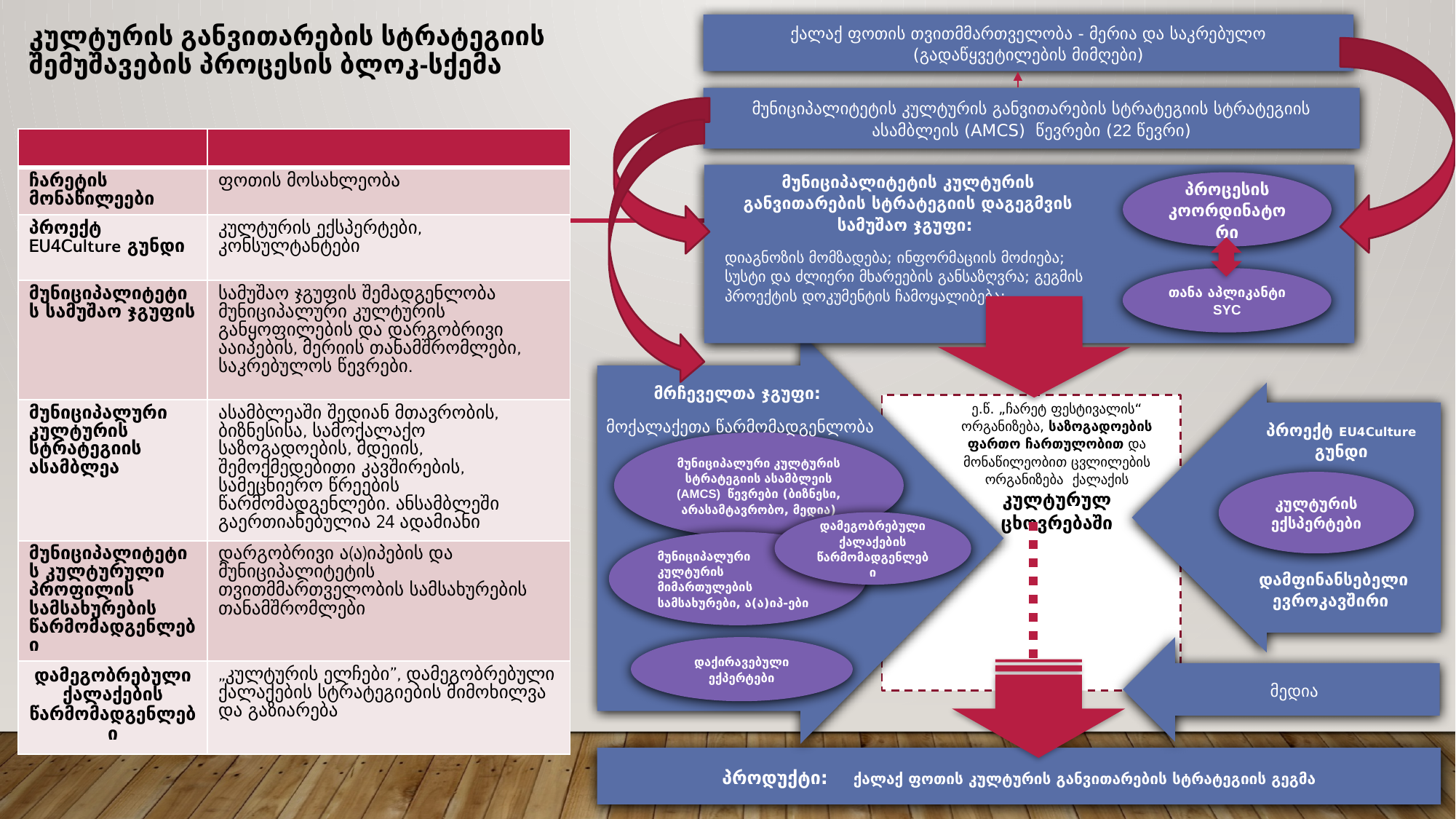

ქალაქ ფოთის თვითმმართველობა - მერია და საკრებულო (გადაწყვეტილების მიმღები)

მუნიციპალიტეტის კულტურის განვითარების სტრატეგიის სტრატეგიის ასამბლეის (AMCS)  წევრები (22 წევრი)

მუნიციპალიტეტის კულტურის განვითარების სტრატეგიის დაგეგმვის სამუშაო ჯგუფი:
დიაგნოზის მომზადება; ინფორმაციის მოძიება; სუსტი და ძლიერი მხარეების განსაზღვრა; გეგმის პროექტის დოკუმენტის ჩამოყალიბება;
პროცესის კოორდინატორი

მრჩეველთა ჯგუფი:
მოქალაქეთა წარმომადგენლობა

ე.წ. „ჩარეტ ფესტივალის“ ორგანიზება, საზოგადოების ფართო ჩართულობით და მონაწილეობით ცვლილების ორგანიზება  ქალაქის კულტურულ ცხოვრებაში

პროექტ EU4Culture გუნდი
მუნიციპალური კულტურის სტრატეგიის ასამბლეის (AMCS)  წევრები (ბიზნესი, არასამტავრობო, მედია)
კულტურის ექსპერტები
დამეგობრებული ქალაქების წარმომადგენლები
მუნიციპალური კულტურის მიმართულების სამსახურები, ა(ა)იპ-ები
დამფინანსებელი ევროკავშირი
მედია
დაქირავებული ექპერტები

პროდუქტი:    ქალაქ ფოთის კულტურის განვითარების სტრატეგიის გეგმა

თანა აპლიკანტი SYC
# კულტურის განვითარების სტრატეგიის შემუშავების პროცესის ბლოკ-სქემა
|  |  |
| --- | --- |
| ჩარეტის მონაწილეები | ფოთის მოსახლეობა |
| პროექტ EU4Culture გუნდი | კულტურის ექსპერტები, კონსულტანტები |
| მუნიციპალიტეტის სამუშაო ჯგუფის | სამუშაო ჯგუფის შემადგენლობა მუნიციპალური კულტურის განყოფილების და დარგობრივი ააიპების, მერიის თანამშრომლები, საკრებულოს წევრები. |
| მუნიციპალური კულტურის სტრატეგიის ასამბლეა | ასამბლეაში შედიან მთავრობის, ბიზნესისა, სამოქალაქო საზოგადოების, მდეიის, შემოქმედებითი კავშირების, სამეცნიერო წრეების წარმომადგენლები. ანსამბლეში გაერთიანებულია 24 ადამიანი |
| მუნიციპალიტეტის კულტურული პროფილის სამსახურების წარმომადგენლები | დარგობრივი ა(ა)იპების და მუნიციპალიტეტის თვითმმართველობის სამსახურების თანამშრომლები |
| დამეგობრებული ქალაქების წარმომადგენლები | „კულტურის ელჩები”, დამეგობრებული ქალაქების სტრატეგიების მიმოხილვა და გაზიარება |